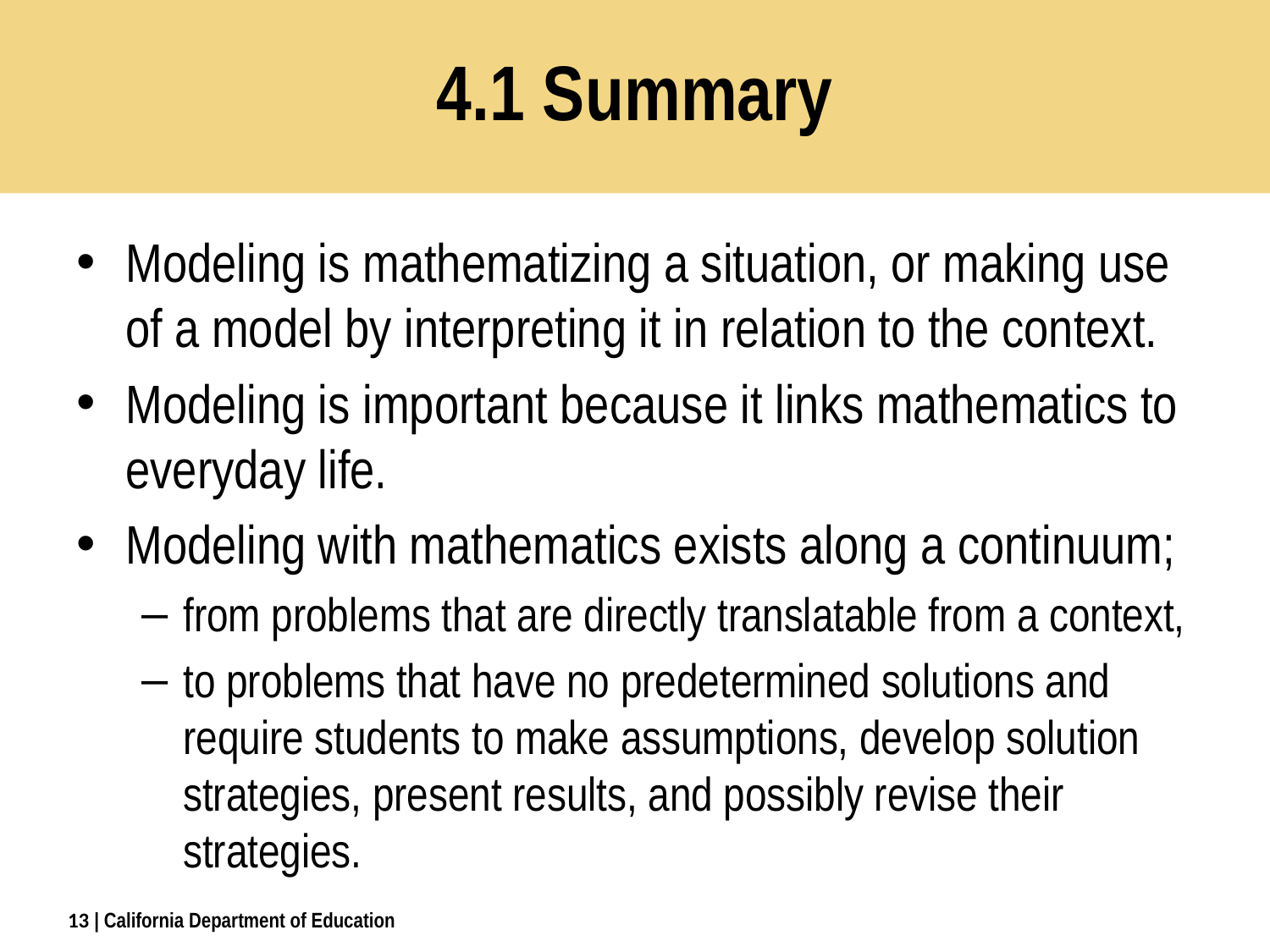

# 4.1 Summary
Modeling is mathematizing a situation, or making use of a model by interpreting it in relation to the context.
Modeling is important because it links mathematics to everyday life.
Modeling with mathematics exists along a continuum;
from problems that are directly translatable from a context,
to problems that have no predetermined solutions and require students to make assumptions, develop solution strategies, present results, and possibly revise their strategies.

13
| California Department of Education